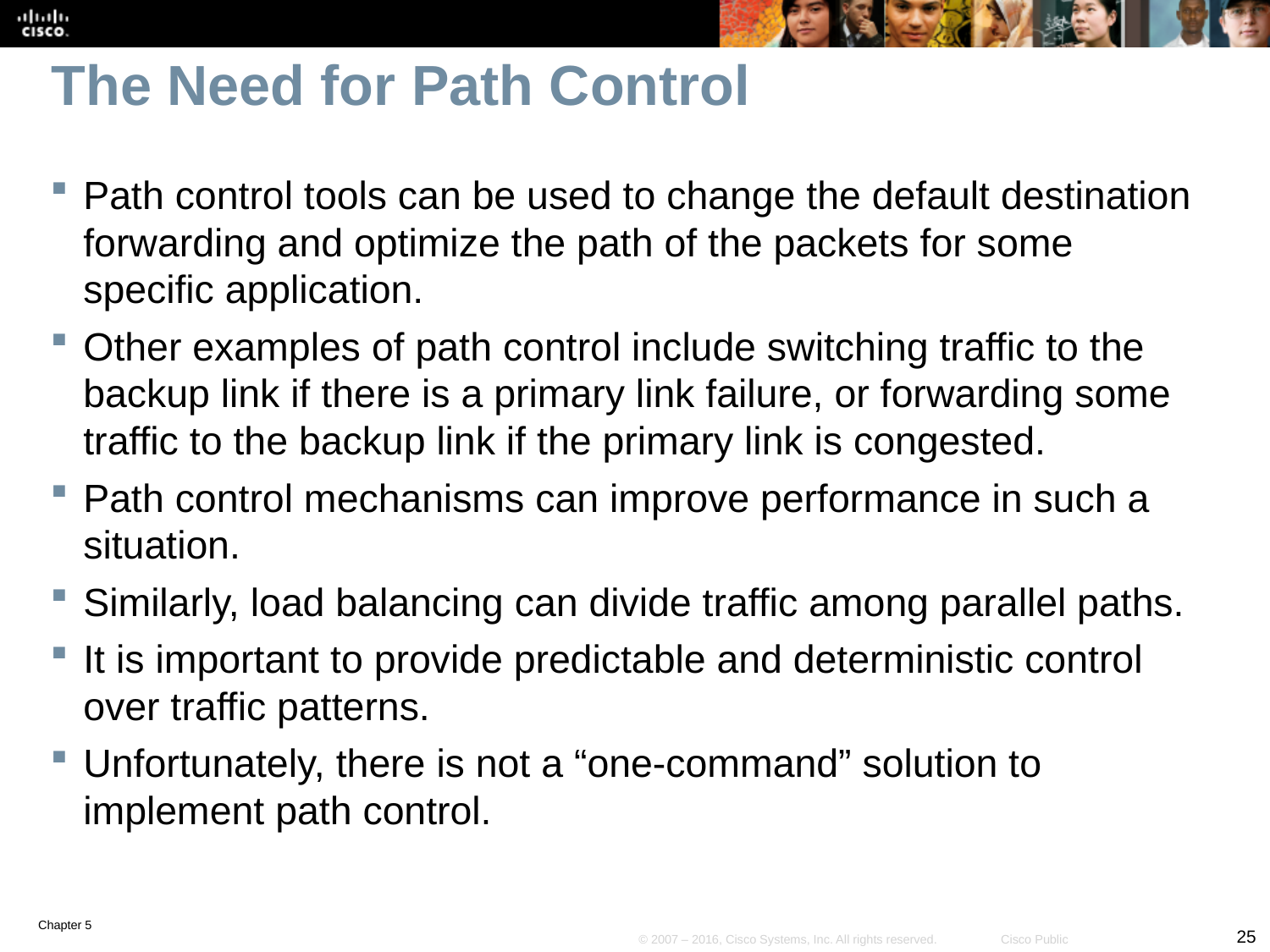

# The Need for Path Control
Path control tools can be used to change the default destination forwarding and optimize the path of the packets for some specific application.
Other examples of path control include switching traffic to the backup link if there is a primary link failure, or forwarding some traffic to the backup link if the primary link is congested.
Path control mechanisms can improve performance in such a situation.
Similarly, load balancing can divide traffic among parallel paths.
It is important to provide predictable and deterministic control over traffic patterns.
Unfortunately, there is not a “one-command” solution to implement path control.